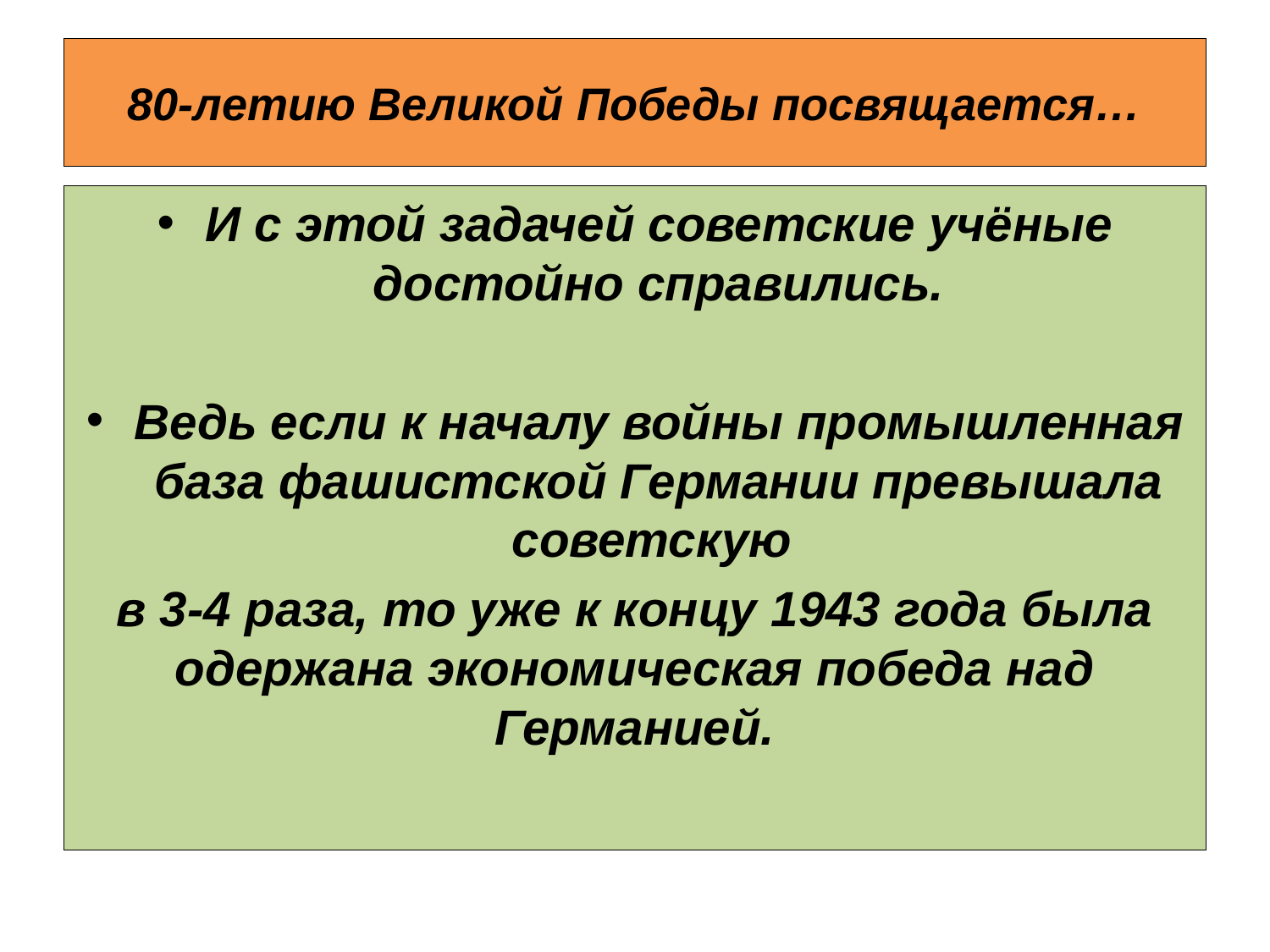

# 80-летию Великой Победы посвящается…
И с этой задачей советские учёные достойно справились.

Ведь если к началу войны промышленная база фашистской Германии превышала советскую
в 3-4 раза, то уже к концу 1943 года была одержана экономическая победа над Германией.